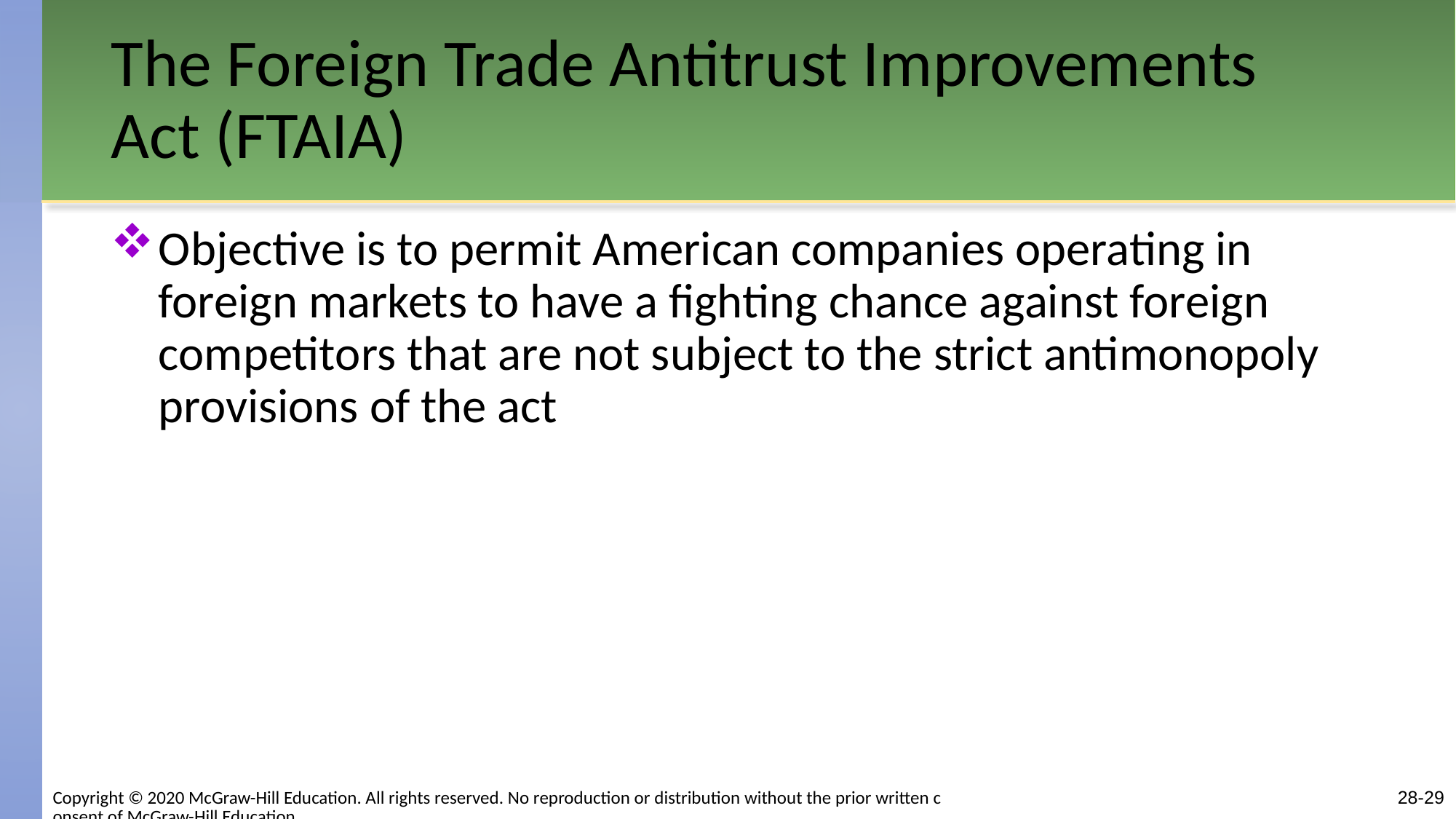

# The Foreign Trade Antitrust Improvements Act (FTAIA)
Objective is to permit American companies operating in foreign markets to have a fighting chance against foreign competitors that are not subject to the strict antimonopoly provisions of the act

Copyright © 2020 McGraw-Hill Education. All rights reserved. No reproduction or distribution without the prior written consent of McGraw-Hill Education.
28-29